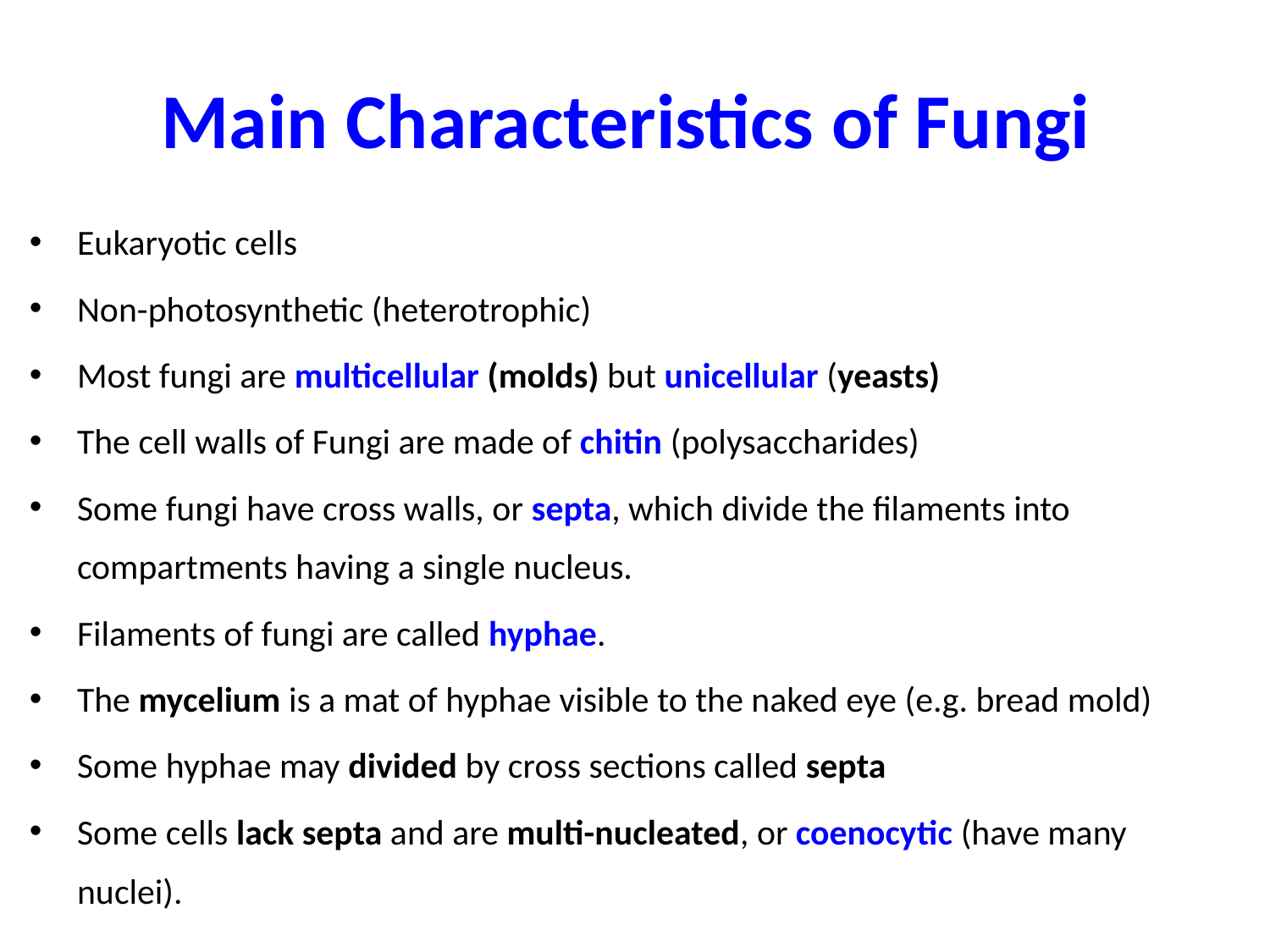

# Main Characteristics of Fungi
Eukaryotic cells
Non-photosynthetic (heterotrophic)
Most fungi are multicellular (molds) but unicellular (yeasts)
The cell walls of Fungi are made of chitin (polysaccharides)
Some fungi have cross walls, or septa, which divide the filaments into compartments having a single nucleus.
Filaments of fungi are called hyphae.
The mycelium is a mat of hyphae visible to the naked eye (e.g. bread mold)
Some hyphae may divided by cross sections called septa
Some cells lack septa and are multi-nucleated, or coenocytic (have many nuclei).